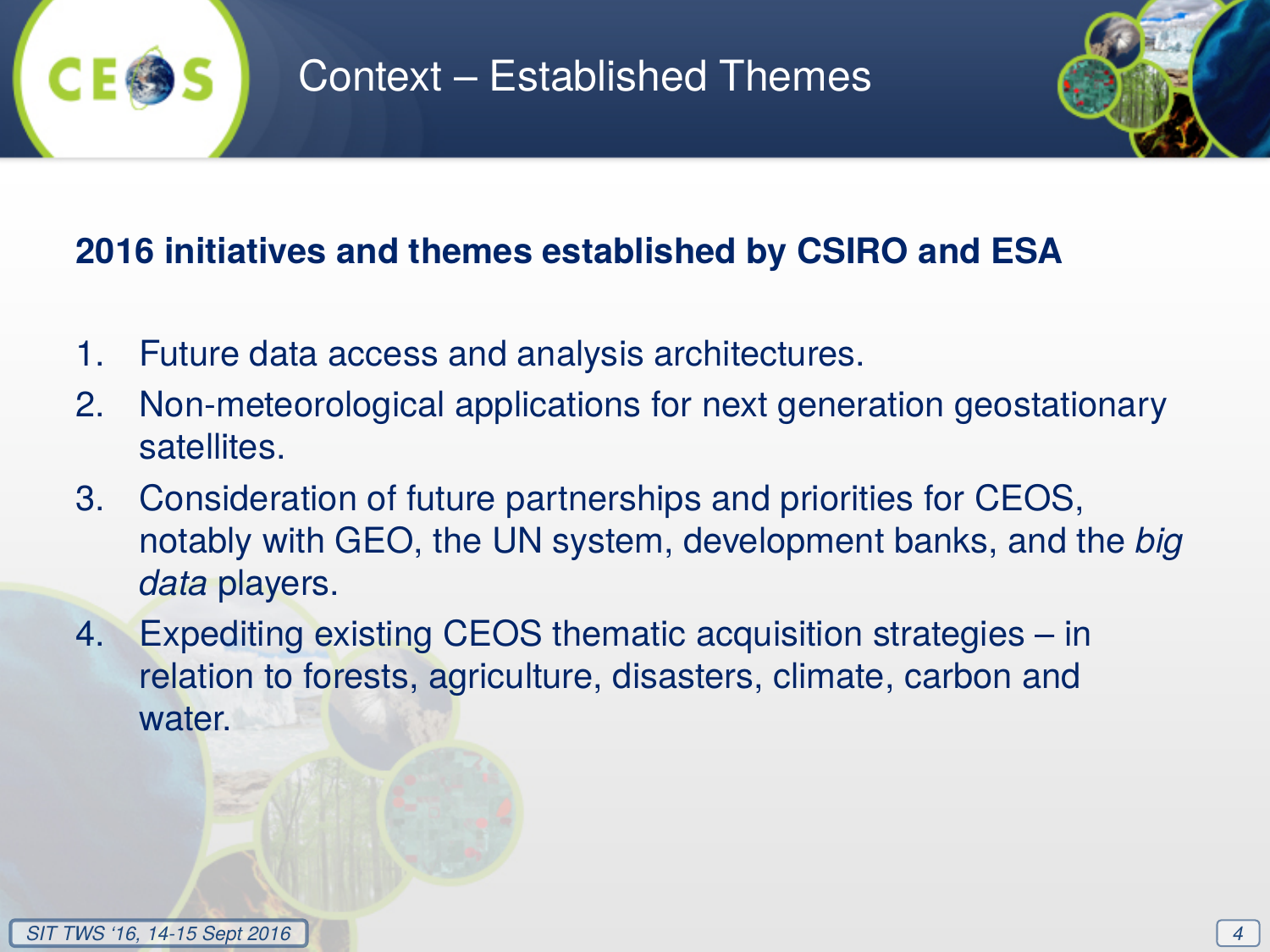

Context – Established Themes
2016 initiatives and themes established by CSIRO and ESA

Future data access and analysis architectures.
Non-meteorological applications for next generation geostationary satellites.
Consideration of future partnerships and priorities for CEOS, notably with GEO, the UN system, development banks, and the big data players.
Expediting existing CEOS thematic acquisition strategies – in relation to forests, agriculture, disasters, climate, carbon and water.
4